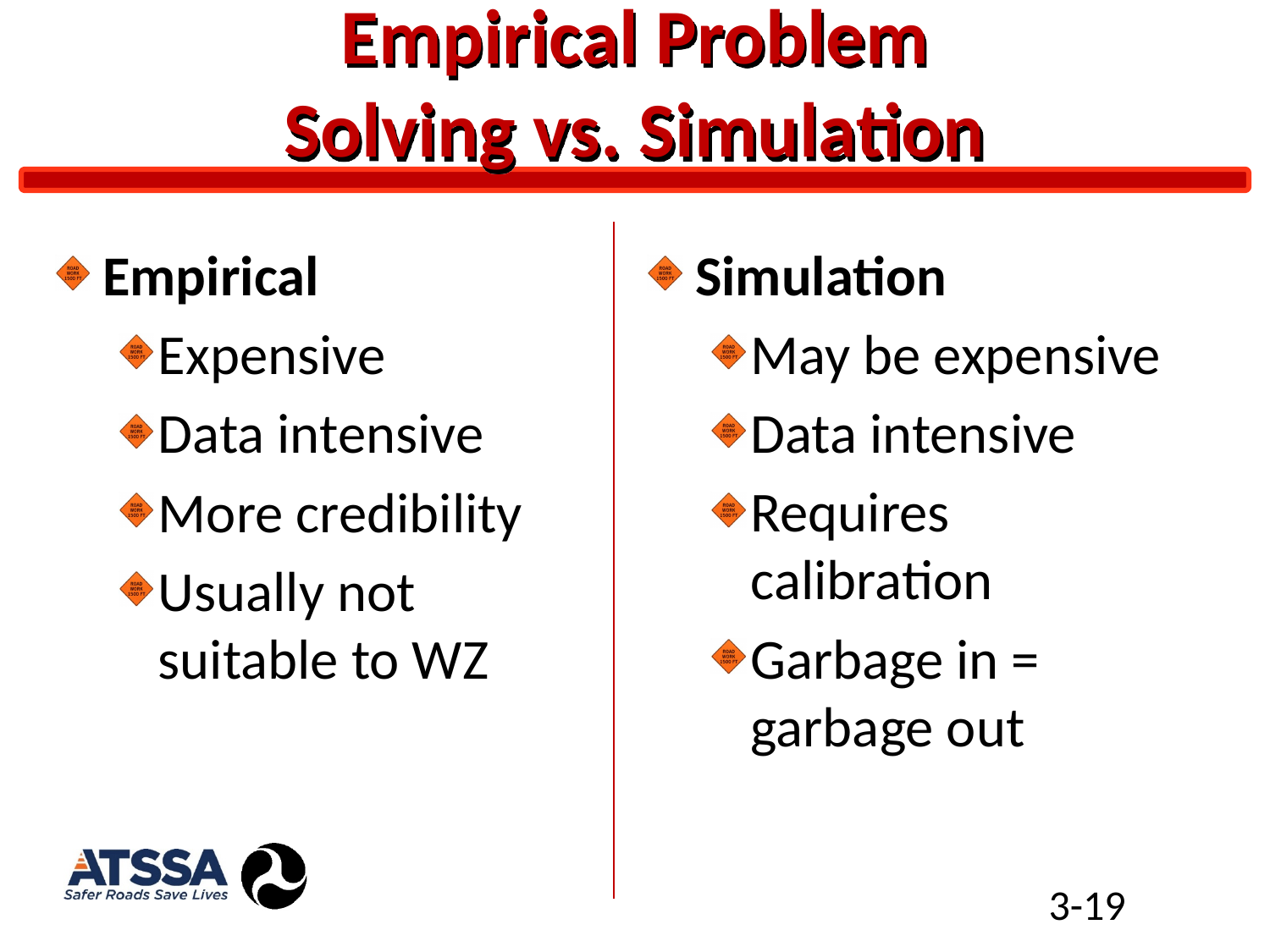

# Empirical Problem Solving vs. Simulation
Empirical
Expensive
Data intensive
More credibility
Usually not suitable to WZ
Simulation
May be expensive
Data intensive
Requires calibration
Garbage in = garbage out